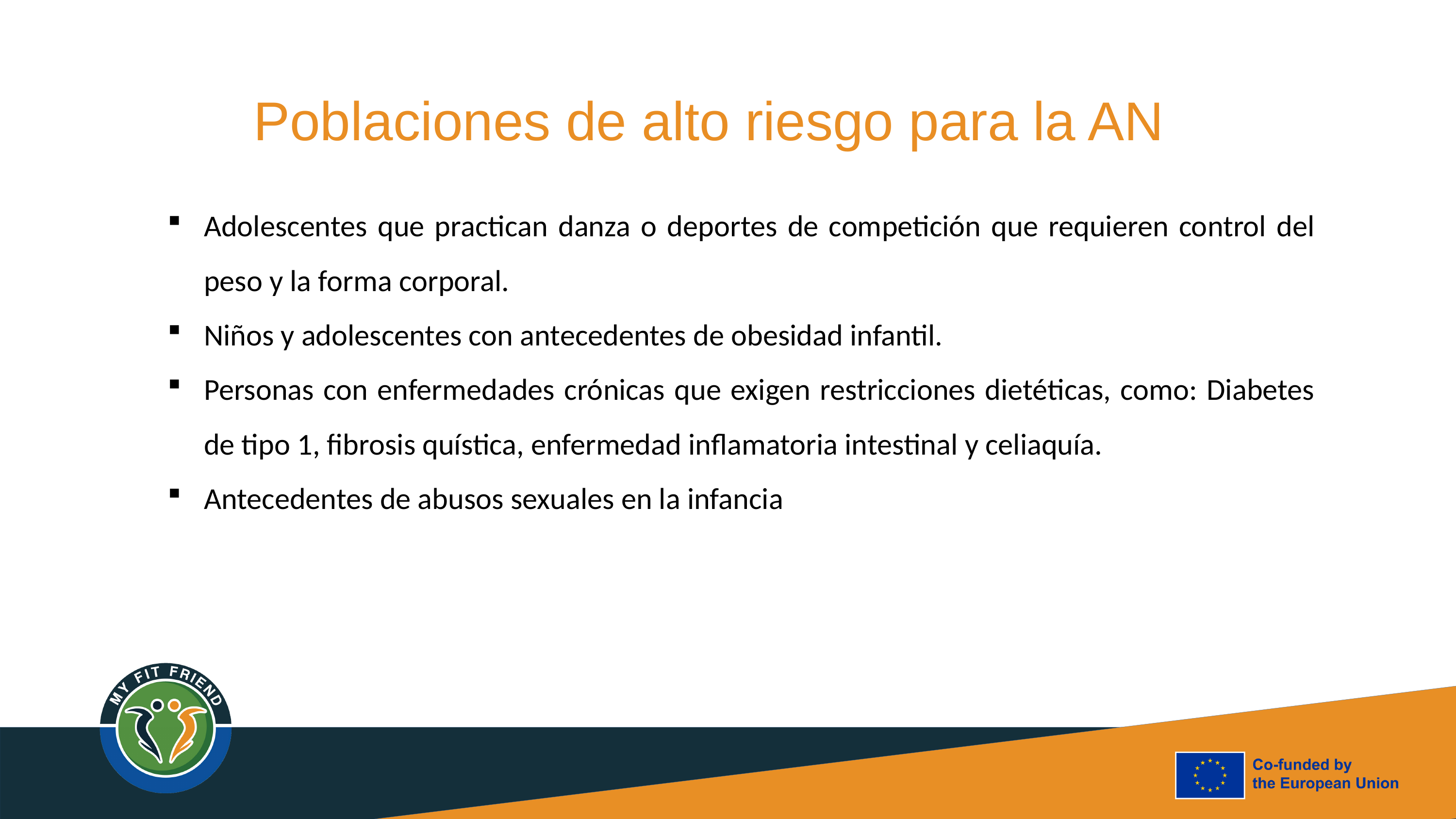

Poblaciones de alto riesgo para la AN

Adolescentes que practican danza o deportes de competición que requieren control del peso y la forma corporal.
Niños y adolescentes con antecedentes de obesidad infantil.
Personas con enfermedades crónicas que exigen restricciones dietéticas, como: Diabetes de tipo 1, fibrosis quística, enfermedad inflamatoria intestinal y celiaquía.
Antecedentes de abusos sexuales en la infancia